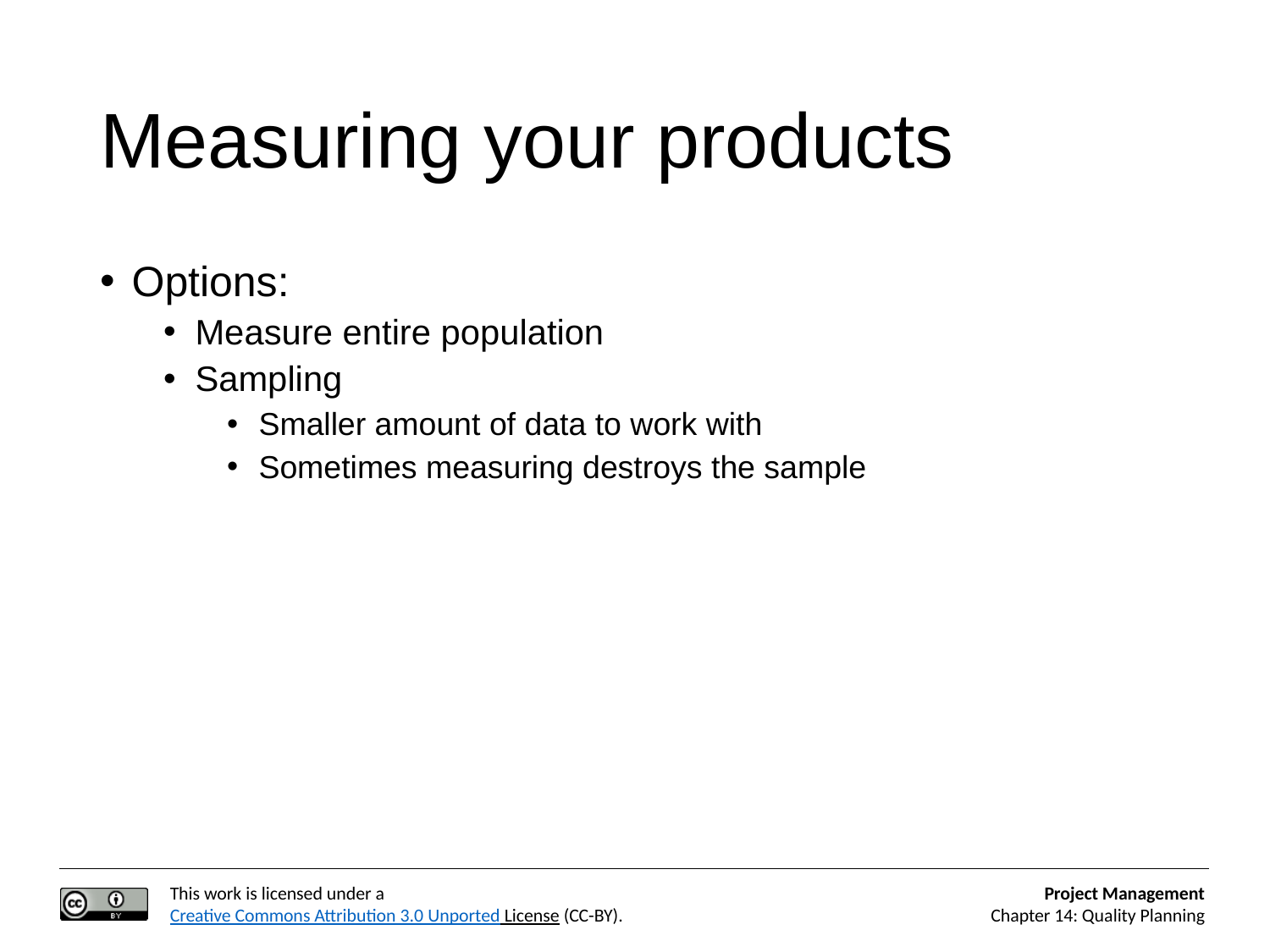

# Measuring your products
Options:
Measure entire population
Sampling
Smaller amount of data to work with
Sometimes measuring destroys the sample